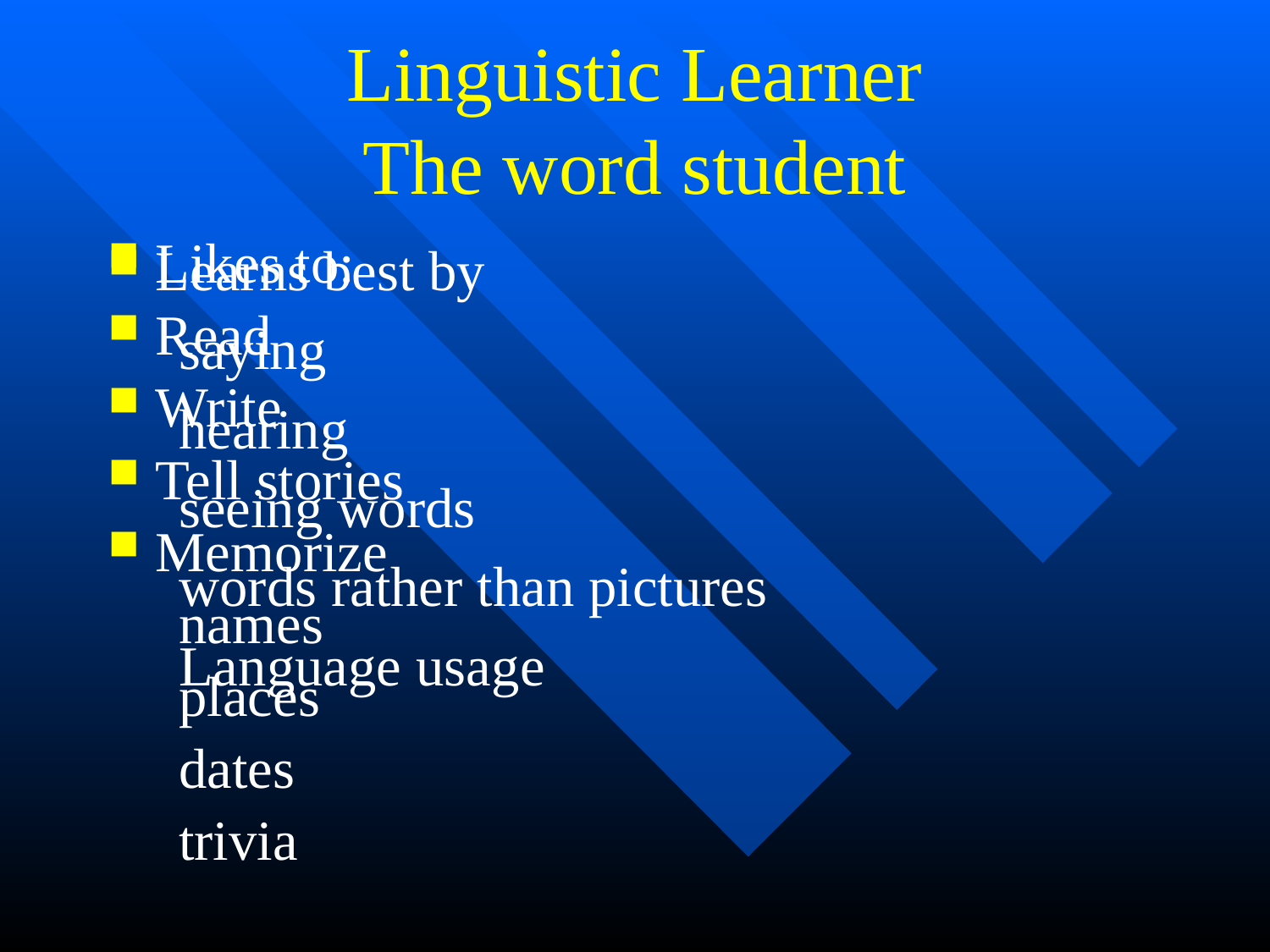

# Linguistic Learner The word student
Likes to:
Read
Write
Tell stories
Memorize
     names
     places
     dates
     trivia
Learns best by
     saying
     hearing
     seeing words
     words rather than pictures
     Language usage